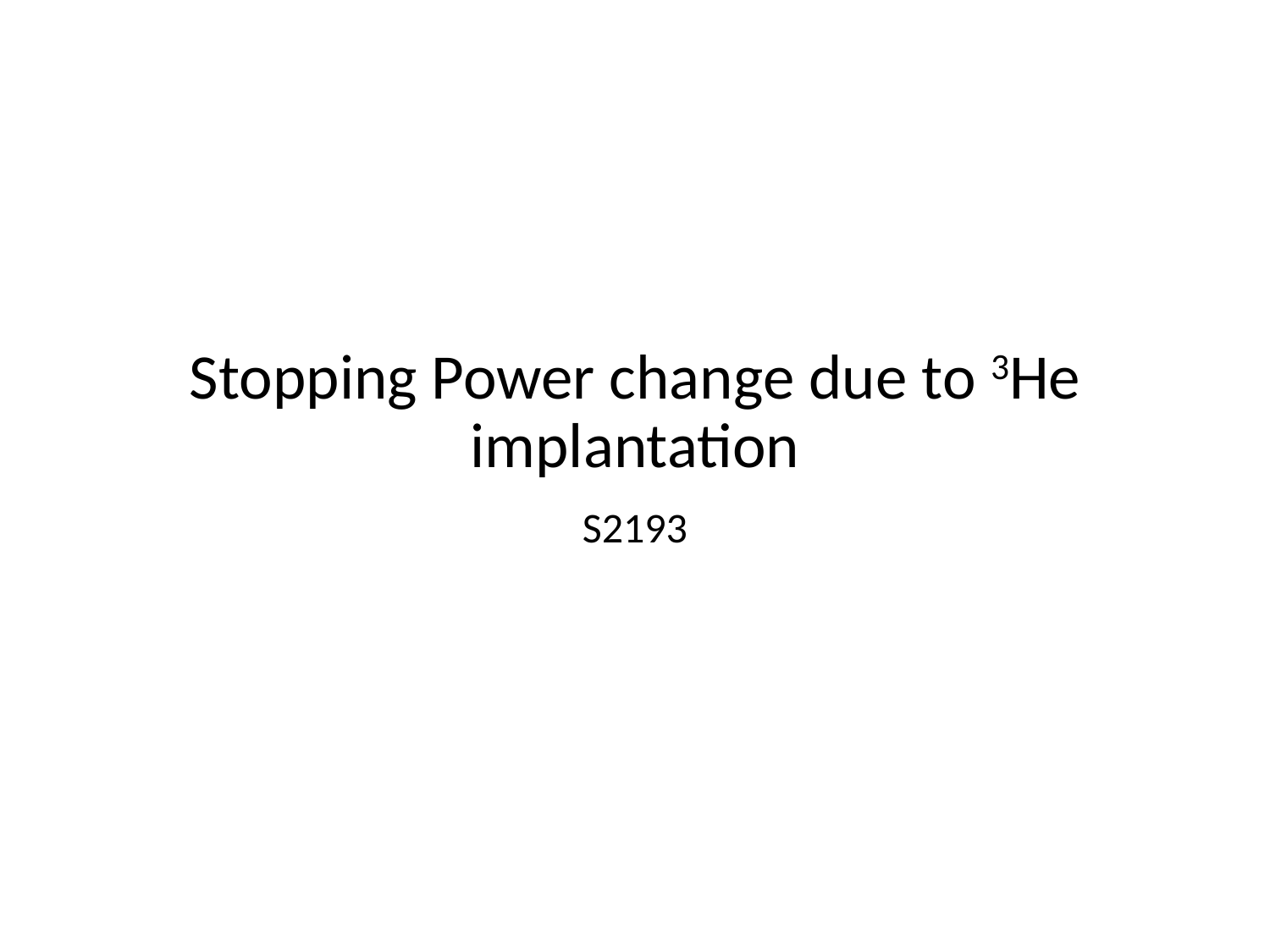

# Stopping Power change due to 3He implantation
S2193